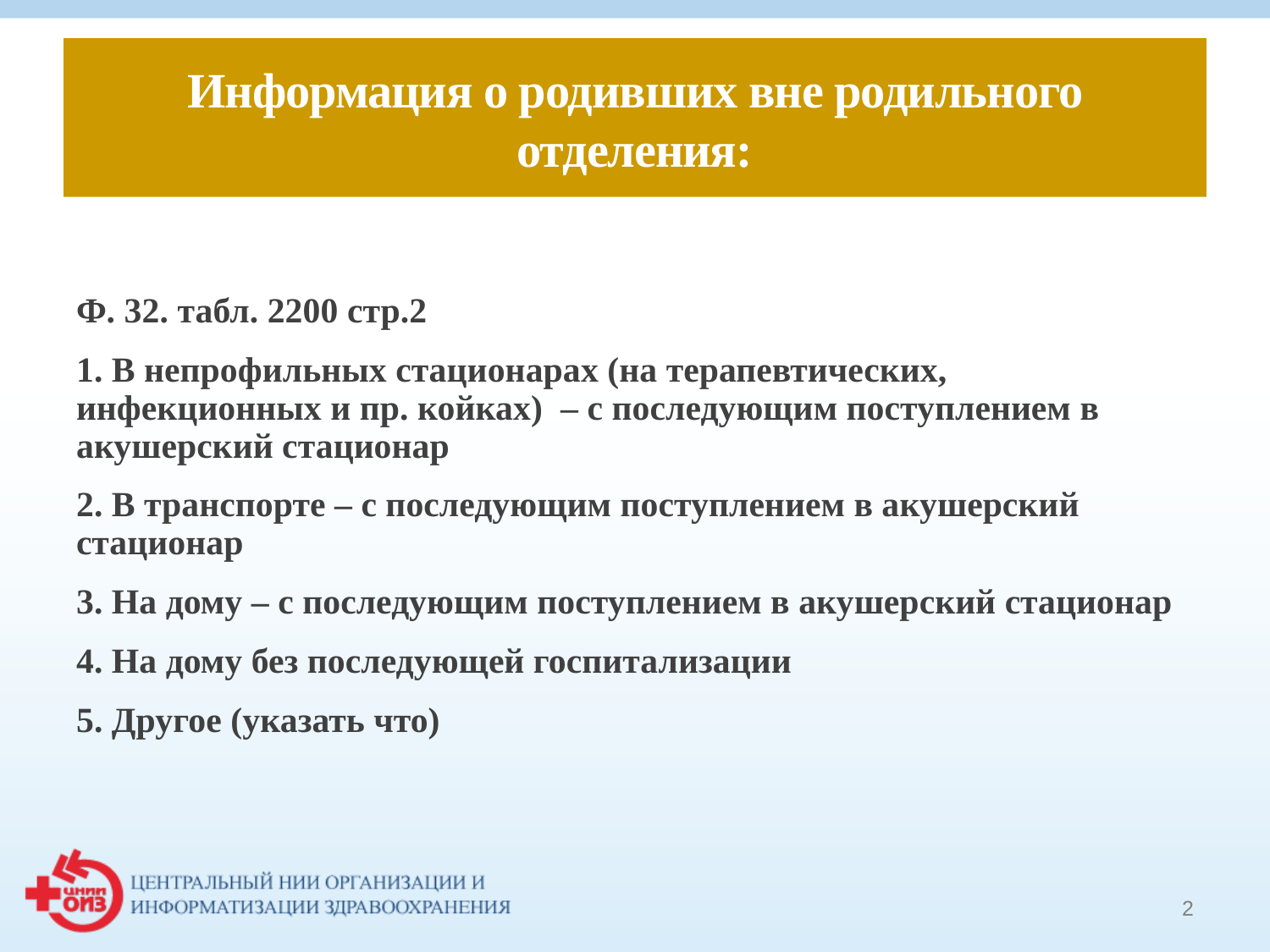

# Информация о родивших вне родильного отделения:

Ф. 32. табл. 2200 стр.2
1. В непрофильных стационарах (на терапевтических, инфекционных и пр. койках)  – с последующим поступлением в акушерский стационар
2. В транспорте – с последующим поступлением в акушерский стационар
3. На дому – с последующим поступлением в акушерский стационар
4. На дому без последующей госпитализации
5. Другое (указать что)

2